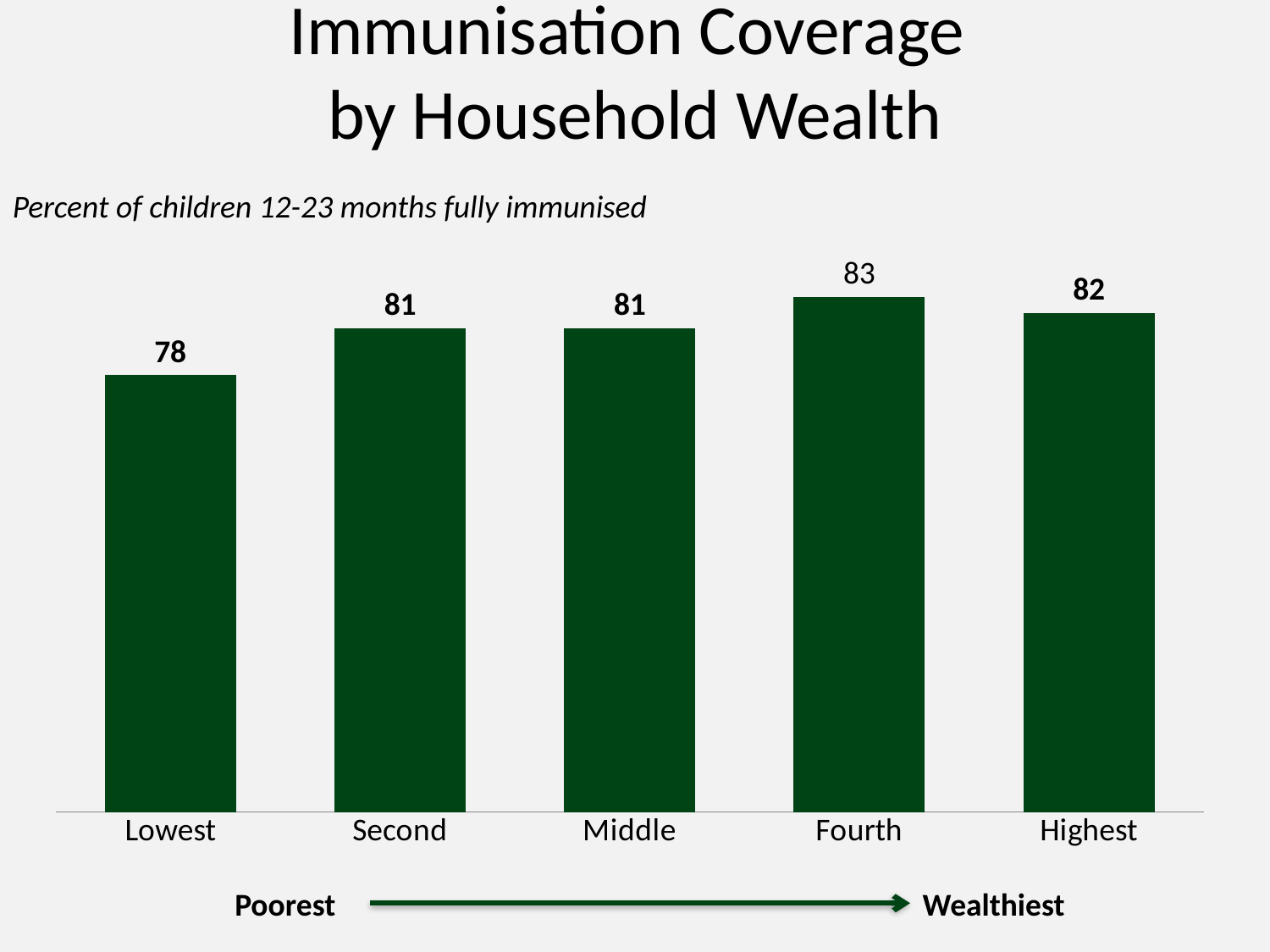

# Immunisation Coverage by Household Wealth
Percent of children 12-23 months fully immunised

### Chart

| Category | Series 1 |
|---|---|
| Lowest | 78.0 |
| Second | 81.0 |
| Middle | 81.0 |
| Fourth | 83.0 |
| Highest | 82.0 |
Poorest
Wealthiest